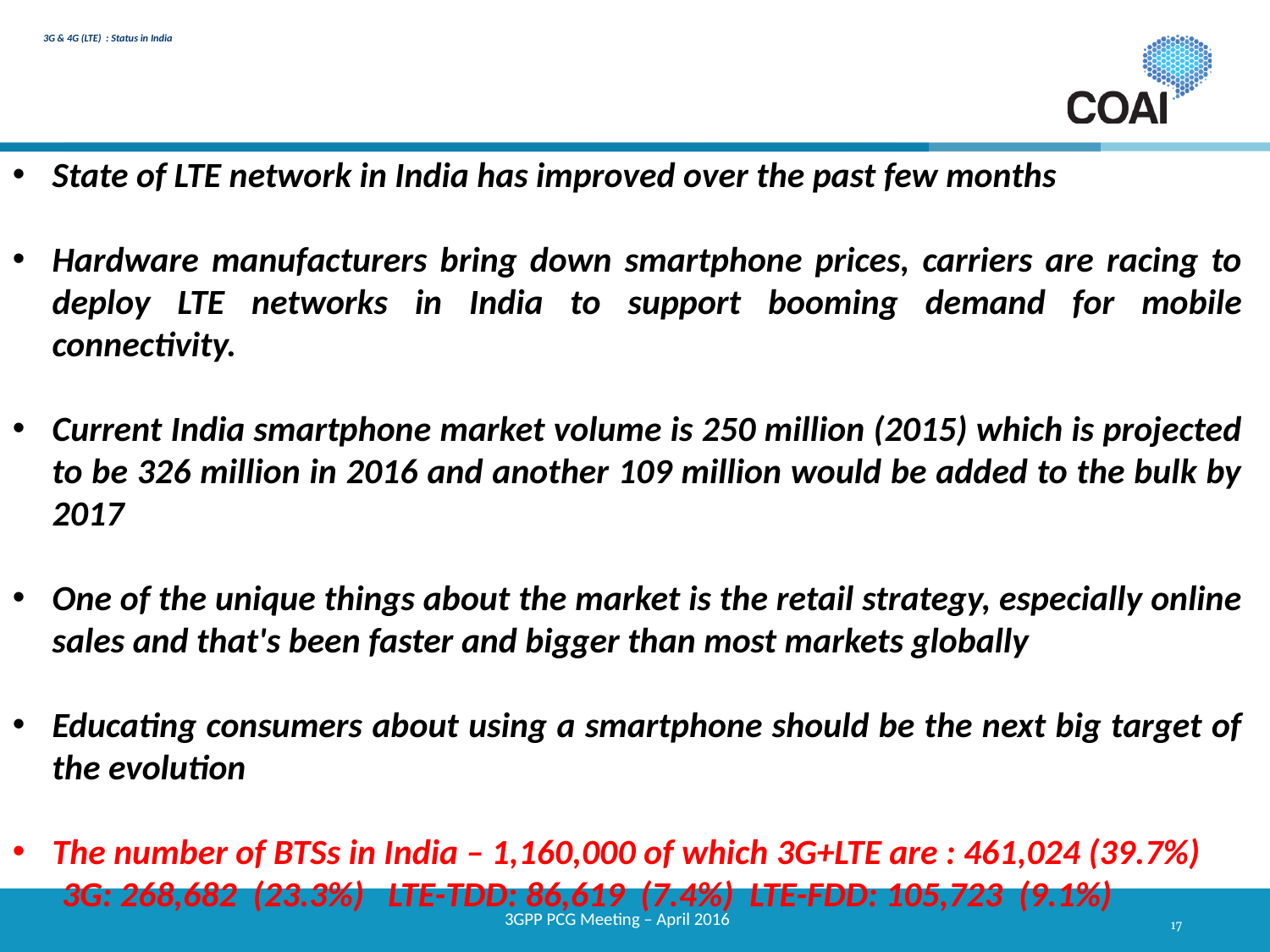

# 3G & 4G (LTE)  : Status in India
State of LTE network in India has improved over the past few months

Hardware manufacturers bring down smartphone prices, carriers are racing to deploy LTE networks in India to support booming demand for mobile connectivity.

Current India smartphone market volume is 250 million (2015) which is projected to be 326 million in 2016 and another 109 million would be added to the bulk by 2017

One of the unique things about the market is the retail strategy, especially online sales and that's been faster and bigger than most markets globally

Educating consumers about using a smartphone should be the next big target of the evolution

The number of BTSs in India – 1,160,000 of which 3G+LTE are : 461,024 (39.7%)
3G: 268,682  (23.3%)   LTE-TDD: 86,619  (7.4%)  LTE-FDD: 105,723  (9.1%)